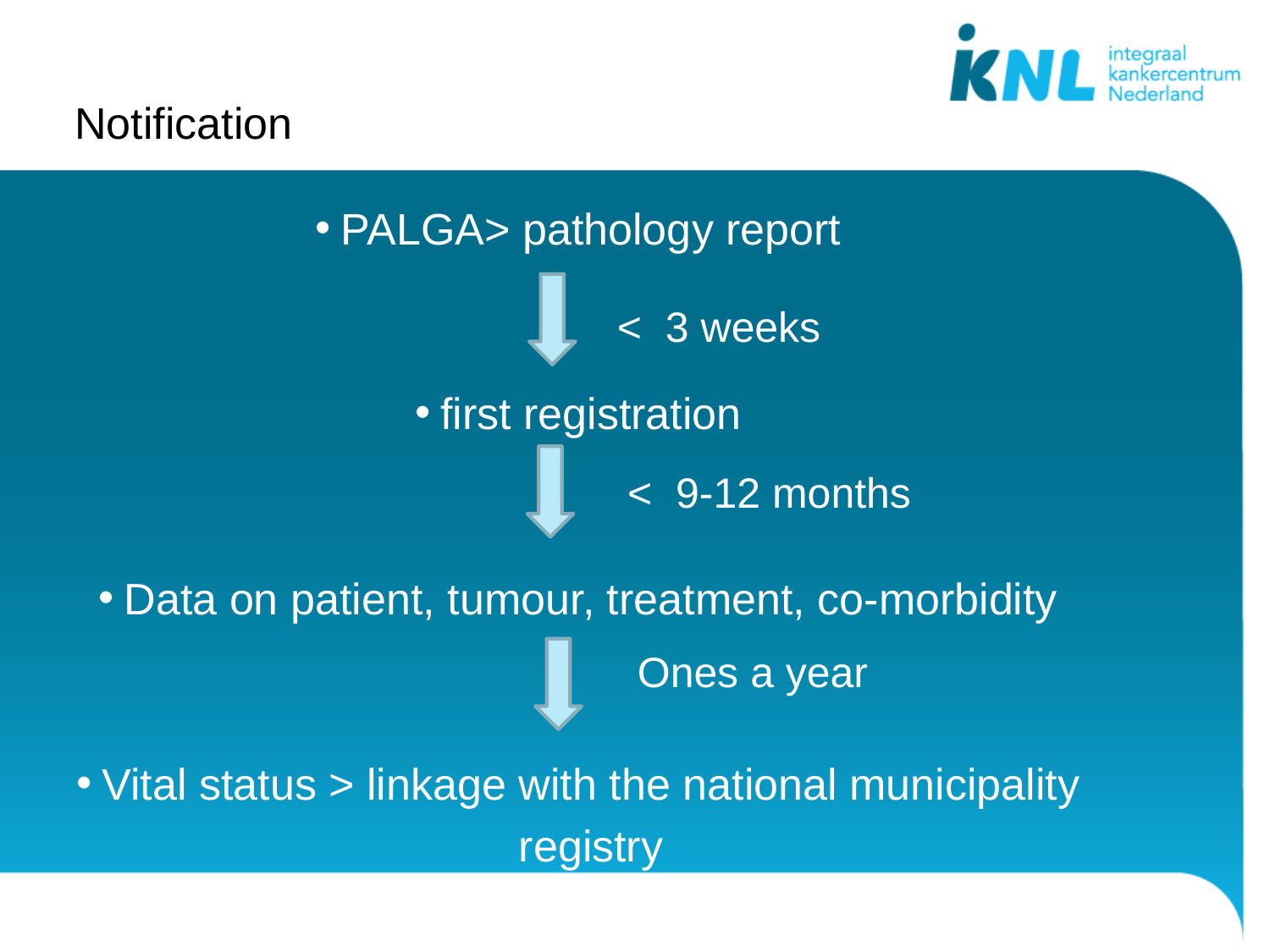

# Notification
PALGA> pathology report

first registration

Data on patient, tumour, treatment, co-morbidity

Vital status > linkage with the national municipality registry

<  3 weeks

<  9-12 months

Ones a year